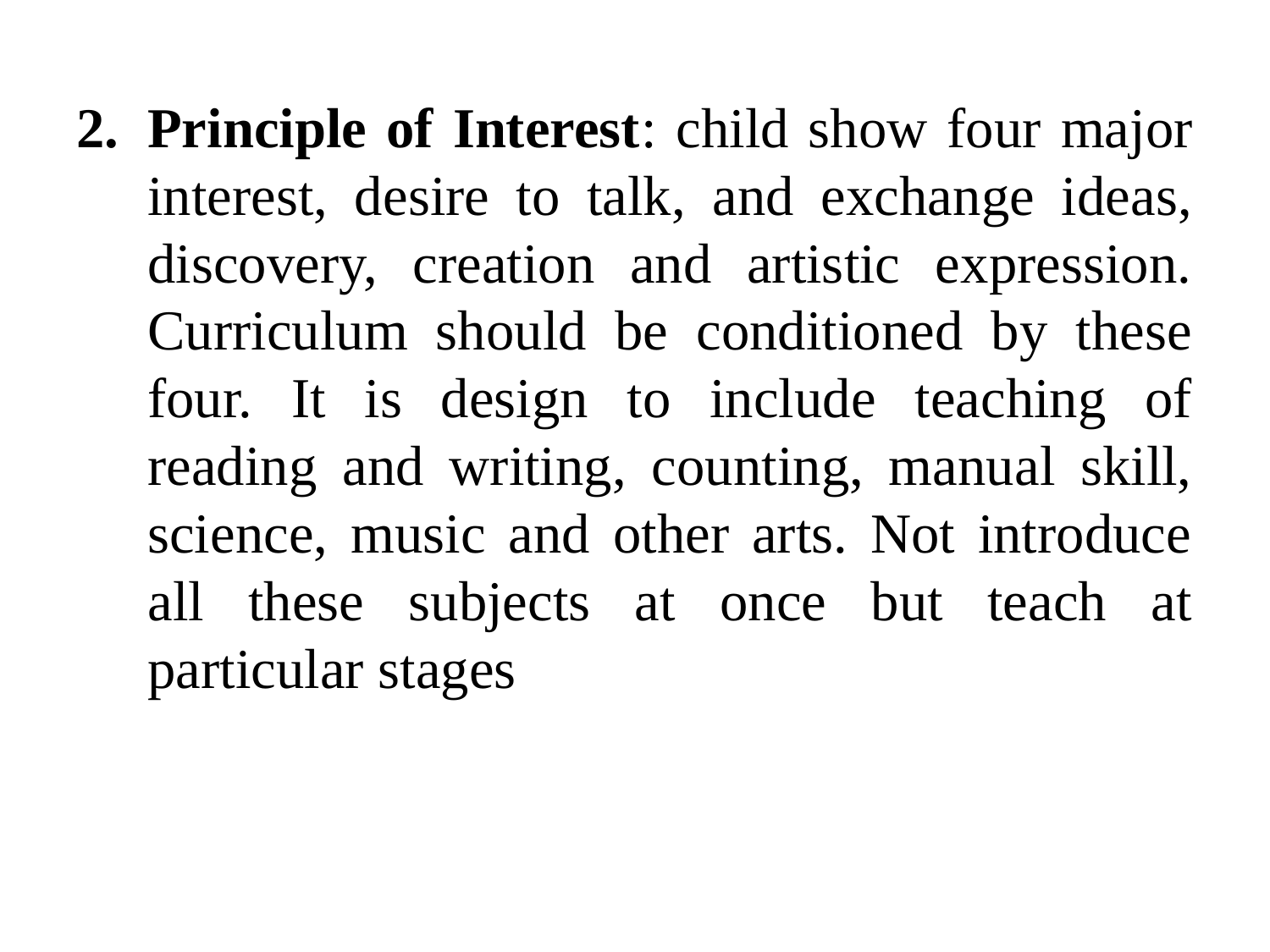

Principle of Interest: child show four major interest, desire to talk, and exchange ideas, discovery, creation and artistic expression. Curriculum should be conditioned by these four. It is design to include teaching of reading and writing, counting, manual skill, science, music and other arts. Not introduce all these subjects at once but teach at particular stages